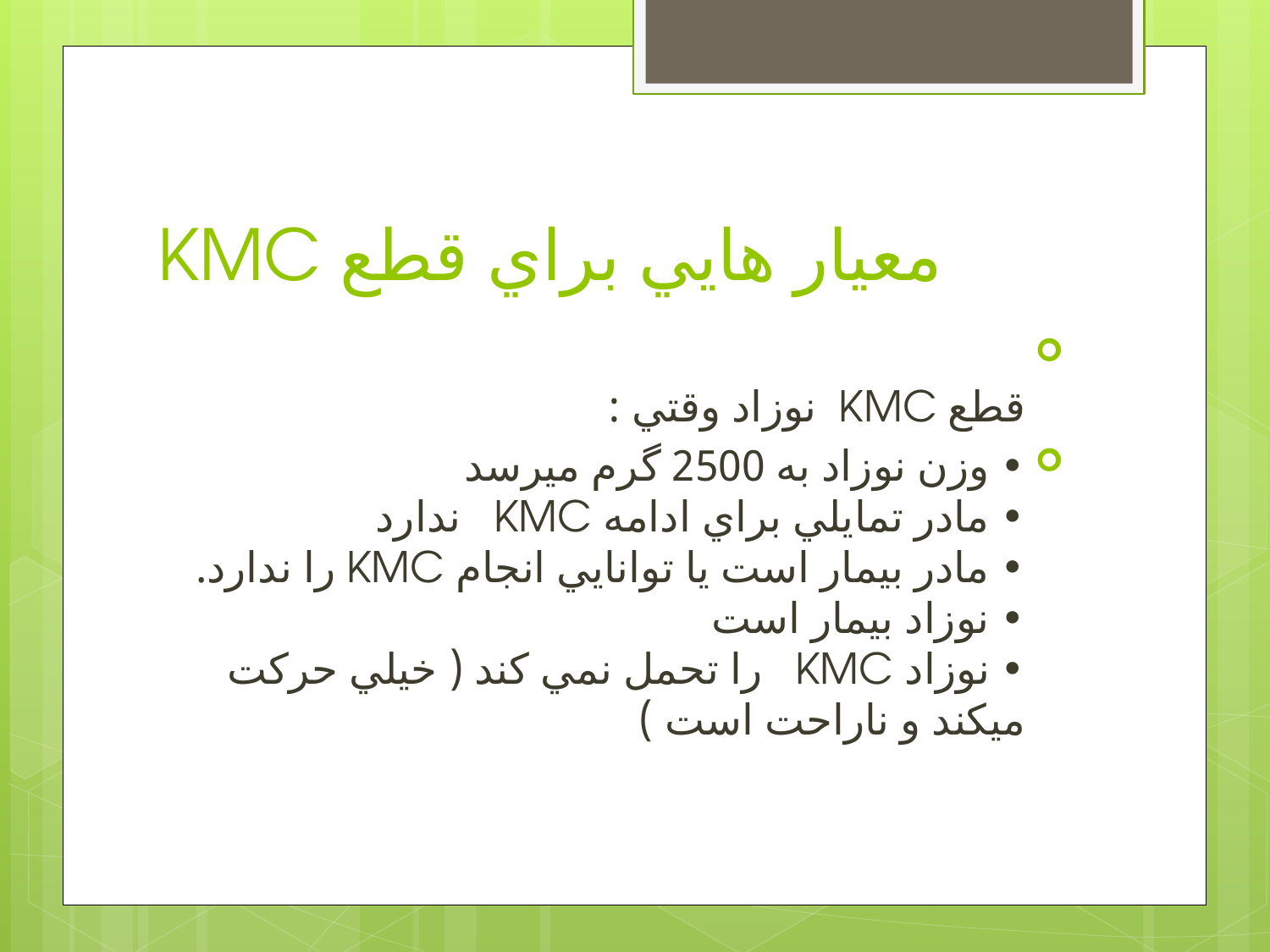

# معيار هايي براي قطع KMC
قطع KMC  نوزاد وقتي :
• وزن نوزاد به 2500 گرم ميرسد
• مادر تمايلي براي ادامه KMC   ندارد
• مادر بيمار است يا توانايي انجام KMC را ندارد.
• نوزاد بيمار است
• نوزاد KMC   را تحمل نمي كند ( خيلي حركت ميكند و ناراحت است )